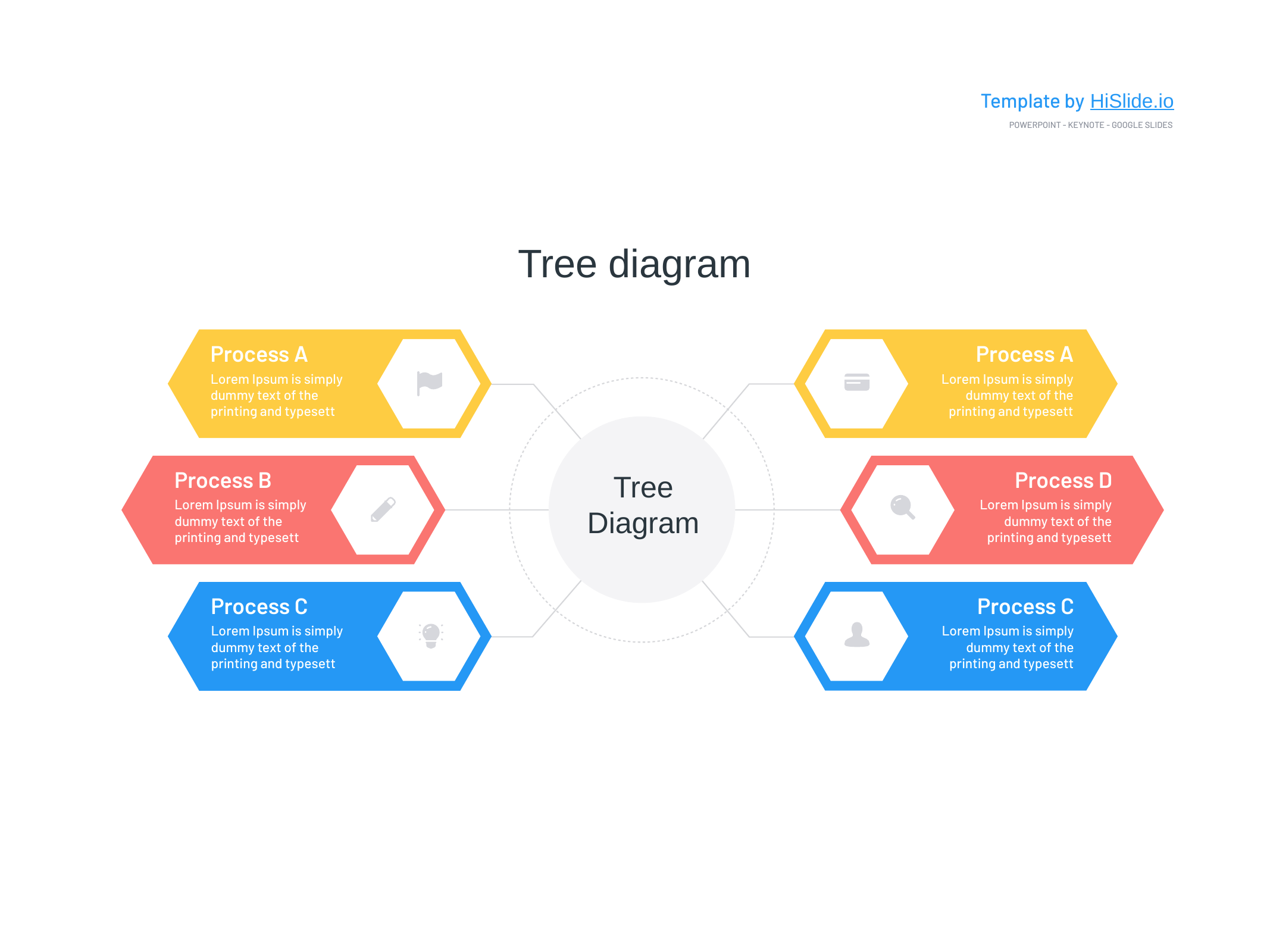

Template by HiSlide.io
PowerPoint - Keynote - Google Slides

Tree diagram

Process A
Process A

Lorem Ipsum is simply dummy text of the printing and typesett
Lorem Ipsum is simply dummy text of the printing and typesett

Process B
Process D
Tree
Diagram

Lorem Ipsum is simply dummy text of the printing and typesett
Lorem Ipsum is simply dummy text of the printing and typesett

Process C
Process C
Lorem Ipsum is simply dummy text of the printing and typesett
Lorem Ipsum is simply dummy text of the printing and typesett